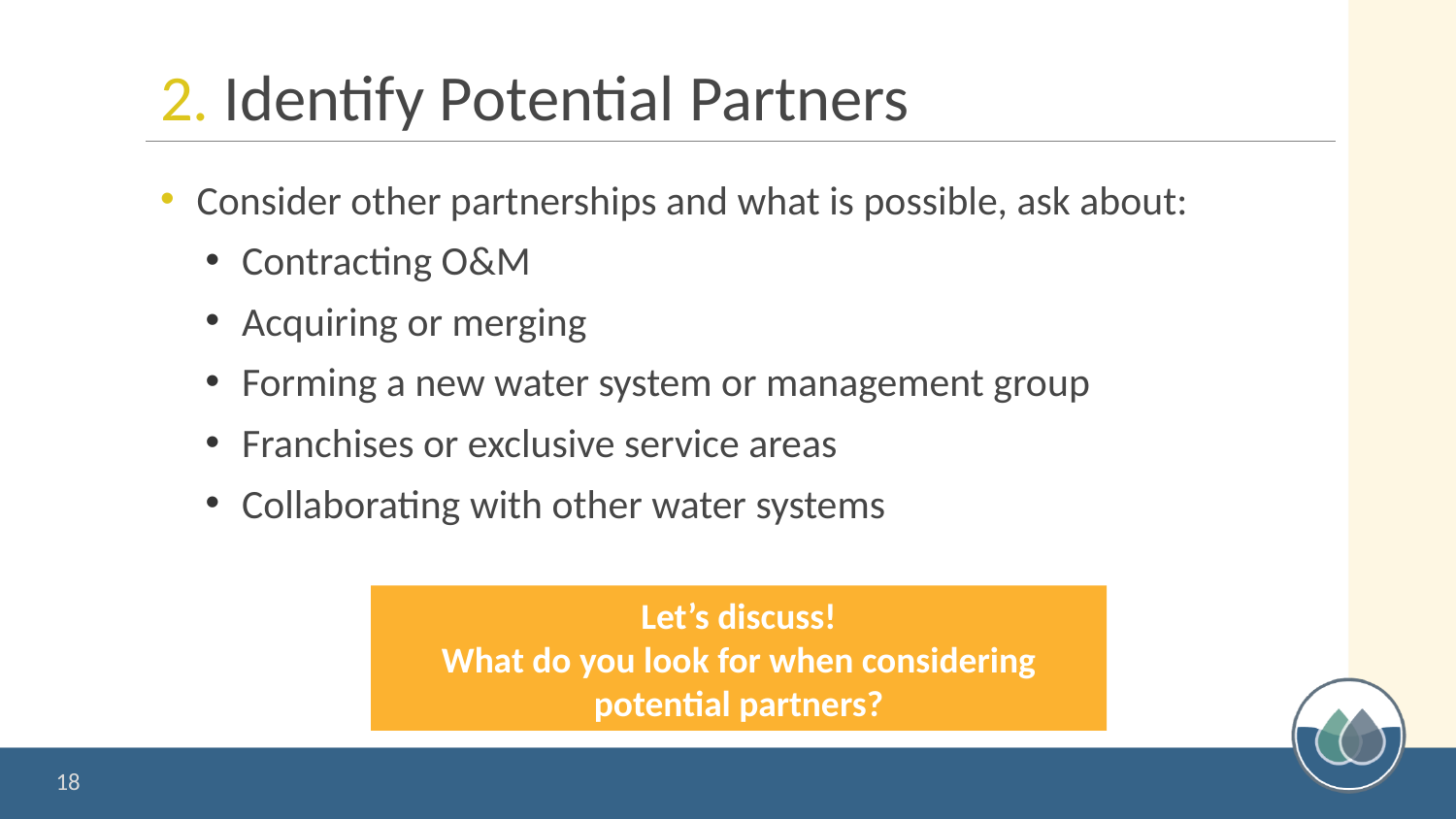

# 2. Identify Potential Partners
Consider other partnerships and what is possible, ask about:
Contracting O&M
Acquiring or merging
Forming a new water system or management group
Franchises or exclusive service areas
Collaborating with other water systems

Let’s discuss!
What do you look for when considering potential partners?
18